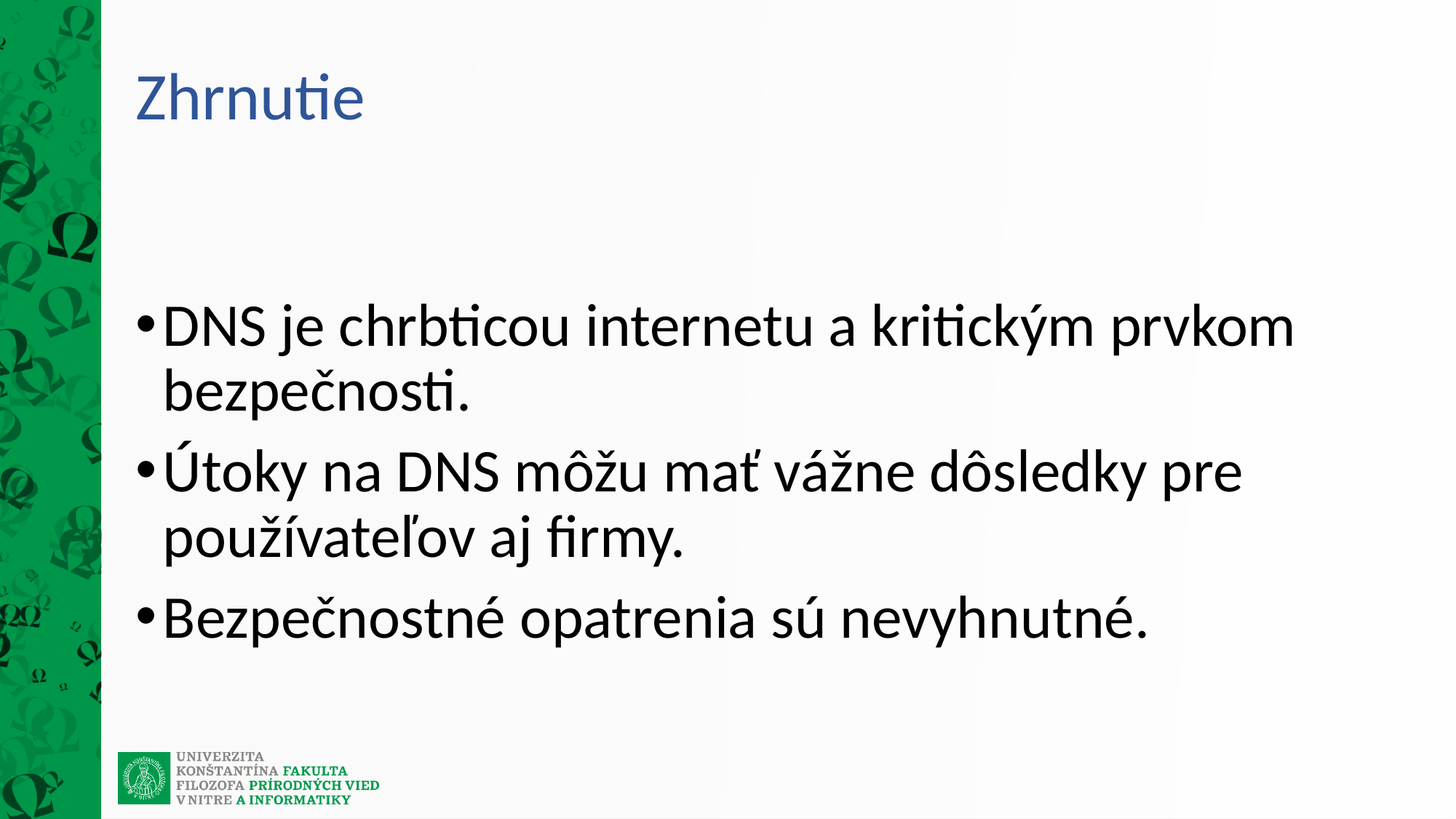

# Zhrnutie

DNS je chrbticou internetu a kritickým prvkom bezpečnosti.
Útoky na DNS môžu mať vážne dôsledky pre používateľov aj firmy.
Bezpečnostné opatrenia sú nevyhnutné.